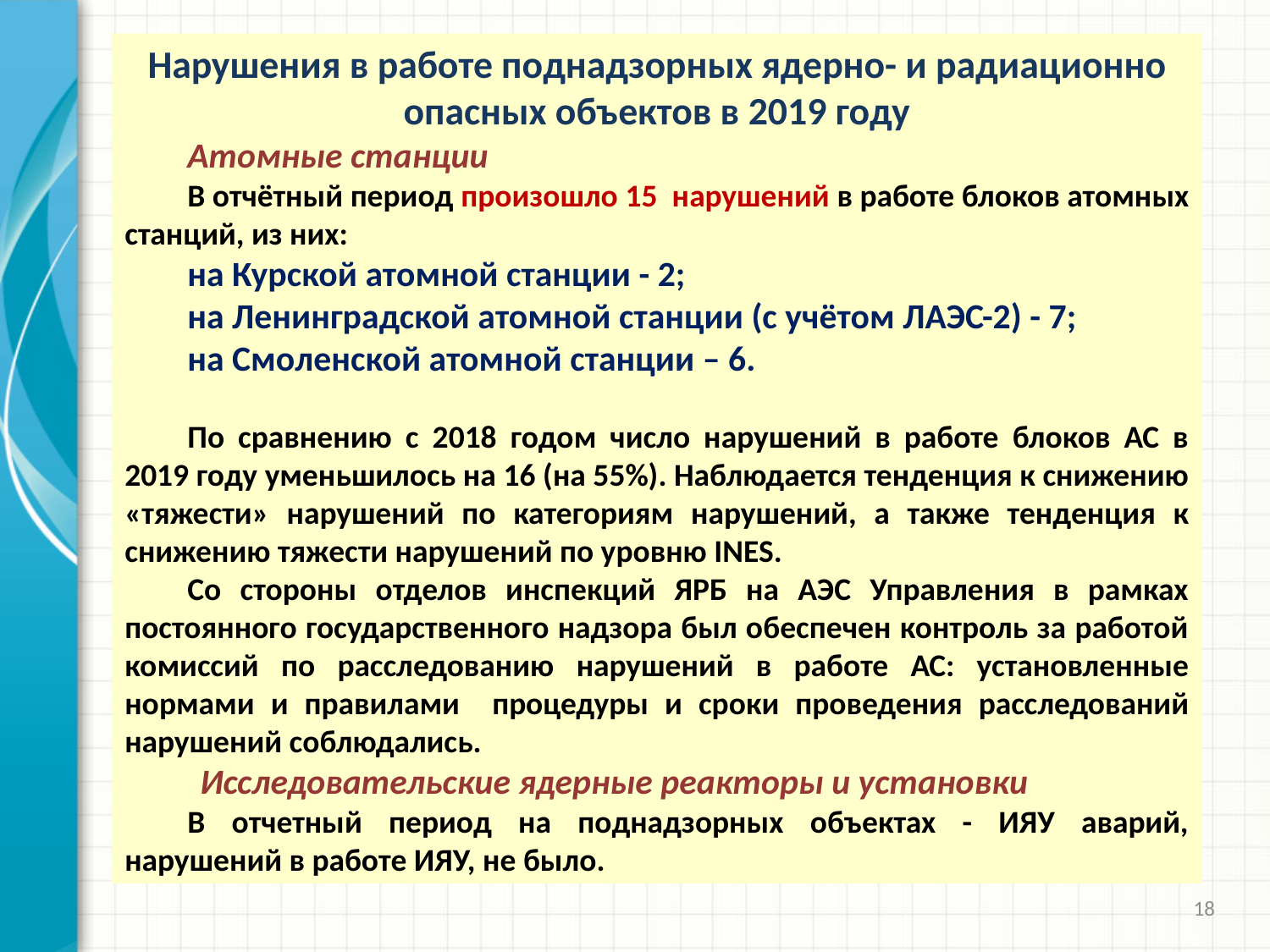

Нарушения в работе поднадзорных ядерно- и радиационно опасных объектов в 2019 году
Атомные станции
В отчётный период произошло 15  нарушений в работе блоков атомных станций, из них:
на Курской атомной станции - 2;
на Ленинградской атомной станции (с учётом ЛАЭС-2) - 7;
на Смоленской атомной станции – 6.

По сравнению с 2018 годом число нарушений в работе блоков АС в 2019 году уменьшилось на 16 (на 55%). Наблюдается тенденция к снижению «тяжести» нарушений по категориям нарушений, а также тенденция к снижению тяжести нарушений по уровню INES.
Со стороны отделов инспекций ЯРБ на АЭС Управления в рамках постоянного государственного надзора был обеспечен контроль за работой комиссий по расследованию нарушений в работе АС: установленные нормами и правилами  процедуры и сроки проведения расследований нарушений соблюдались.
Исследовательские ядерные реакторы и установки
В отчетный период на поднадзорных объектах - ИЯУ аварий, нарушений в работе ИЯУ, не было.
18